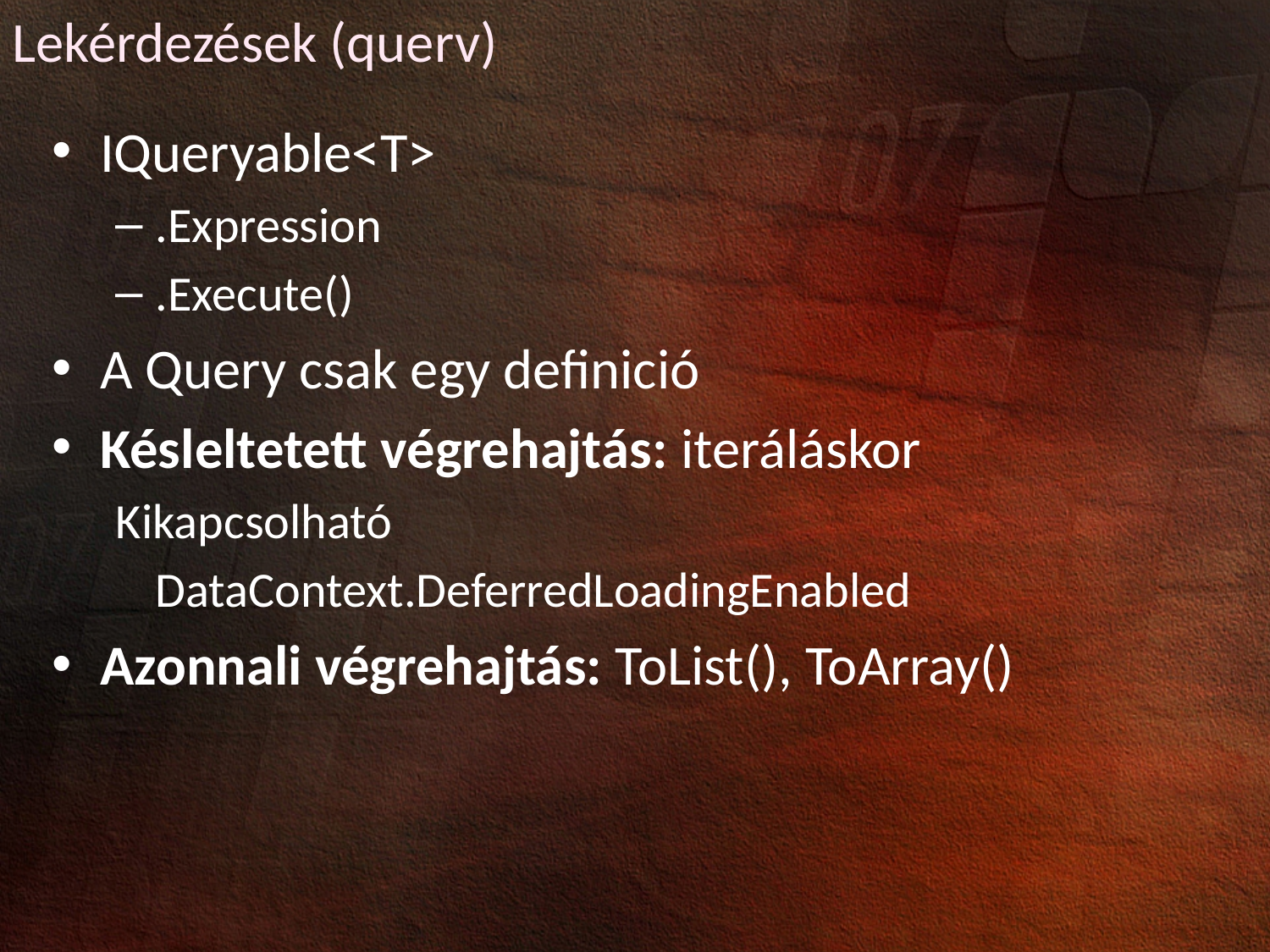

Lekérdezések (querv)
IQueryable<T>
.Expression
.Execute()
A Query csak egy definició
Késleltetett végrehajtás: iteráláskor
Kikapcsolható
	DataContext.DeferredLoadingEnabled
Azonnali végrehajtás: ToList(), ToArray()